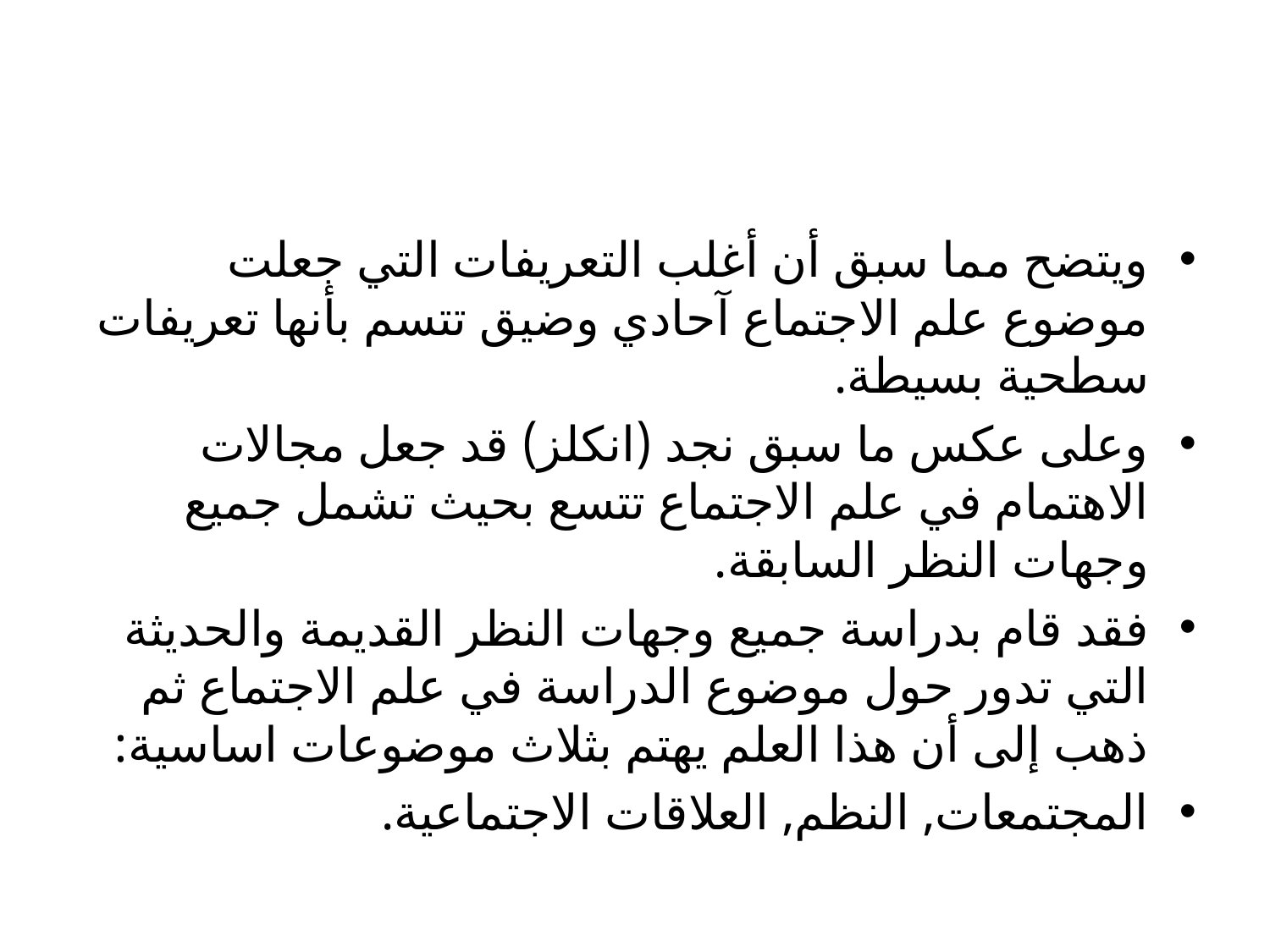

#
ويتضح مما سبق أن أغلب التعريفات التي جعلت موضوع علم الاجتماع آحادي وضيق تتسم بأنها تعريفات سطحية بسيطة.
وعلى عكس ما سبق نجد (انكلز) قد جعل مجالات الاهتمام في علم الاجتماع تتسع بحيث تشمل جميع وجهات النظر السابقة.
فقد قام بدراسة جميع وجهات النظر القديمة والحديثة التي تدور حول موضوع الدراسة في علم الاجتماع ثم ذهب إلى أن هذا العلم يهتم بثلاث موضوعات اساسية:
المجتمعات, النظم, العلاقات الاجتماعية.